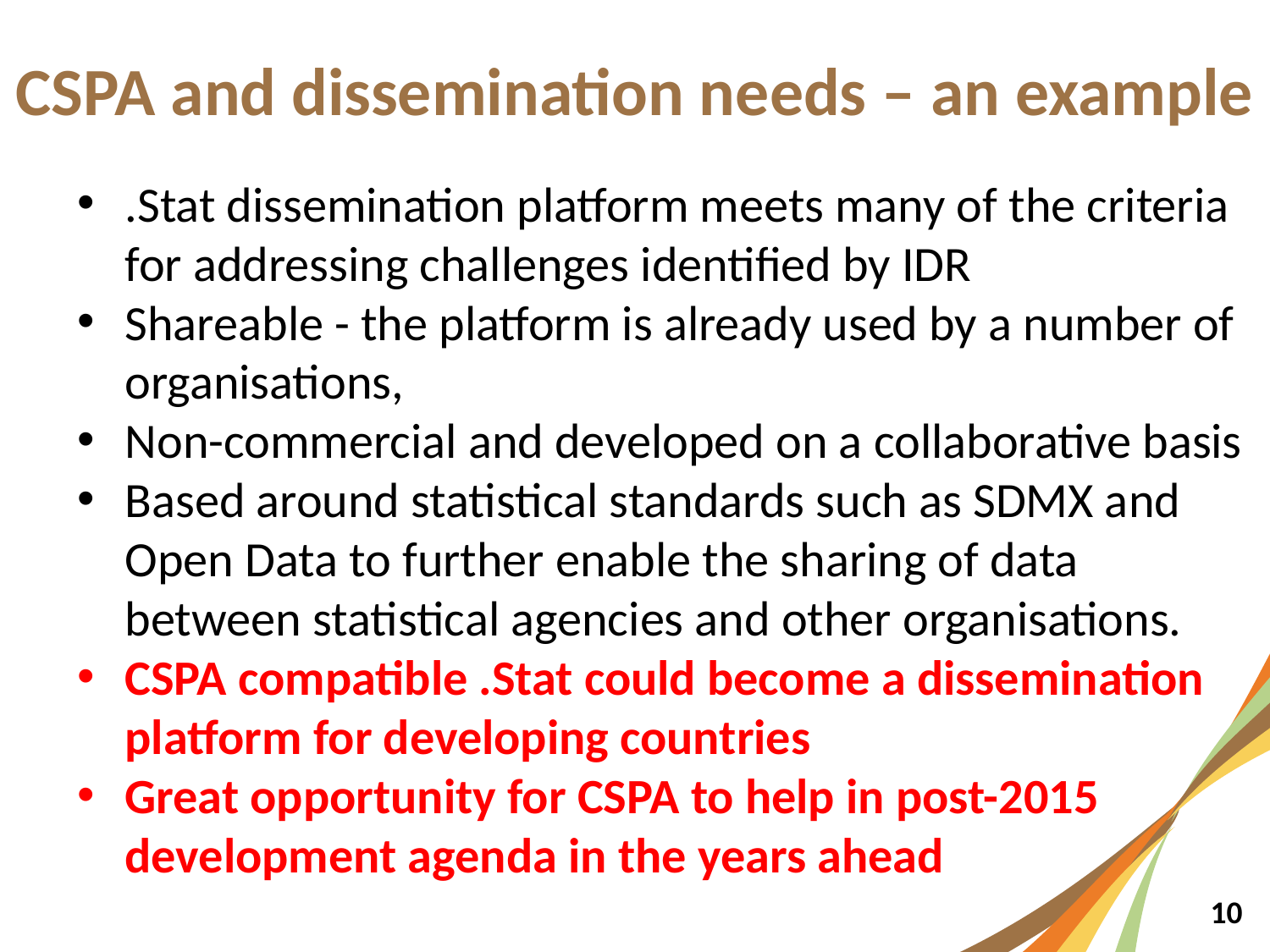

CSPA and dissemination needs – an example
.Stat dissemination platform meets many of the criteria for addressing challenges identified by IDR
Shareable - the platform is already used by a number of organisations,
Non-commercial and developed on a collaborative basis
Based around statistical standards such as SDMX and Open Data to further enable the sharing of data between statistical agencies and other organisations.
CSPA compatible .Stat could become a dissemination platform for developing countries
Great opportunity for CSPA to help in post-2015 development agenda in the years ahead